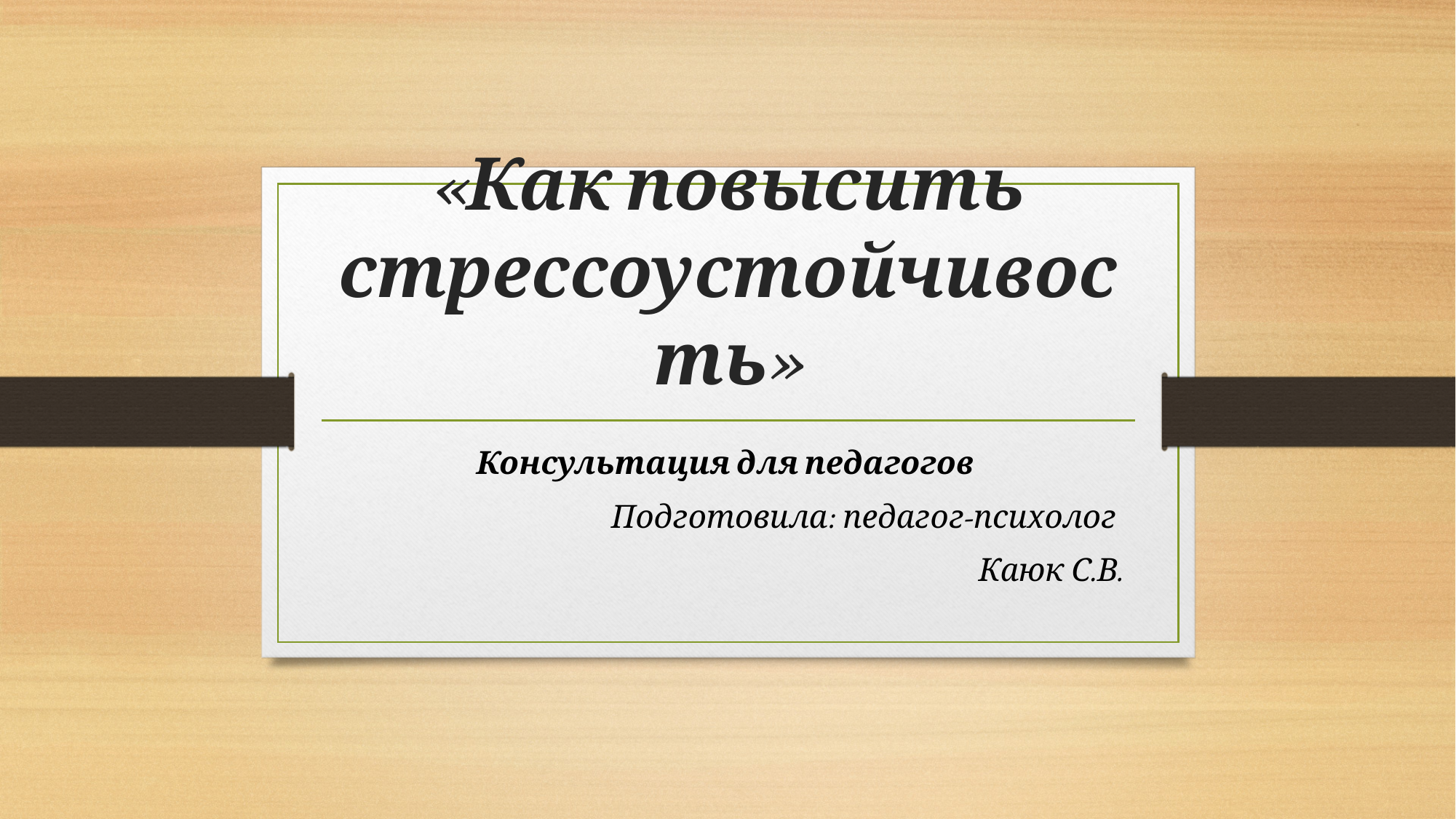

# «Как повысить стрессоустойчивость»
Консультация для педагогов
Подготовила: педагог-психолог
Каюк С.В.